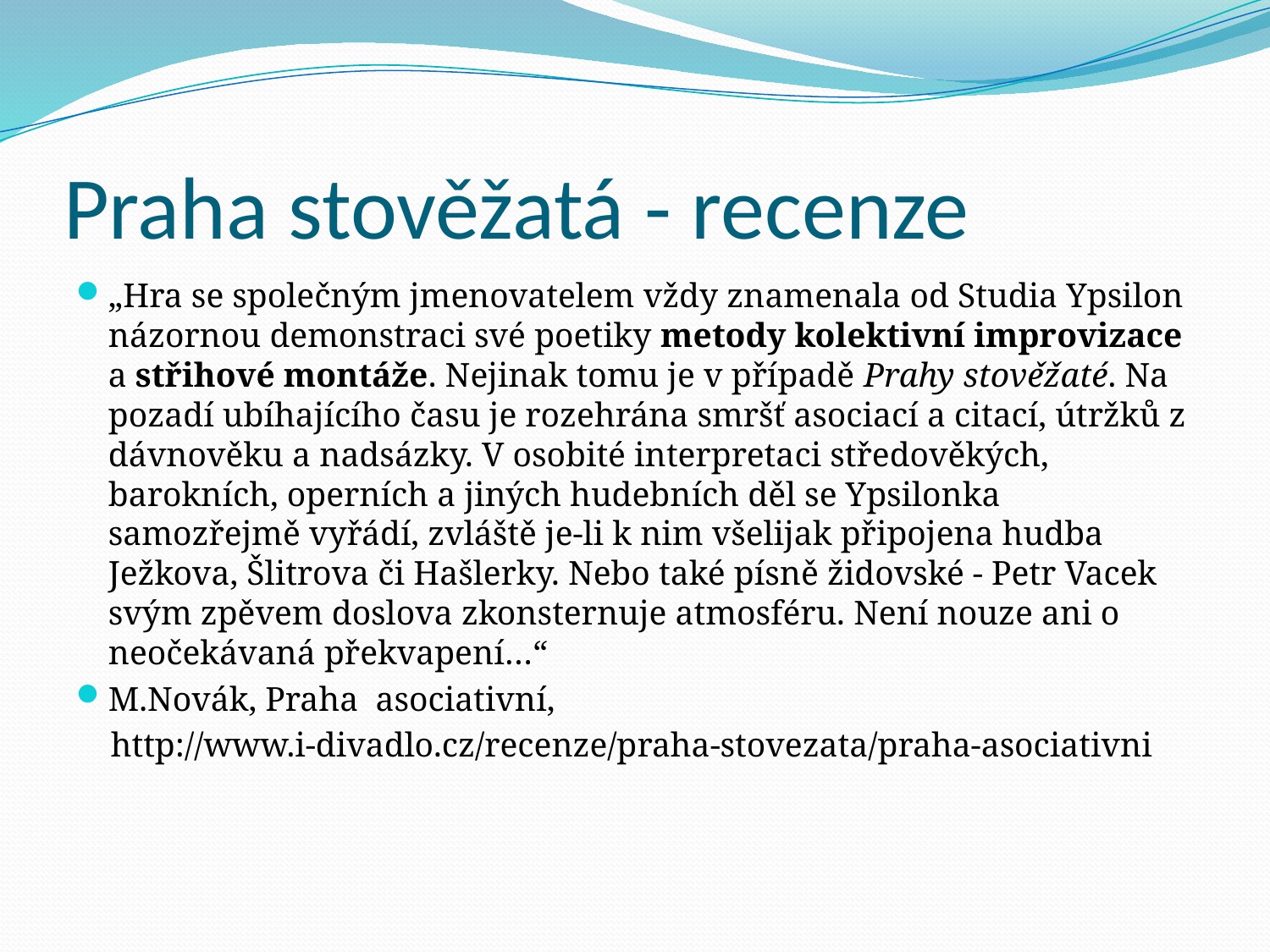

# Praha stověžatá - recenze
„Hra se společným jmenovatelem vždy znamenala od Studia Ypsilon názornou demonstraci své poetiky metody kolektivní improvizace a střihové montáže. Nejinak tomu je v případě Prahy stověžaté. Na pozadí ubíhajícího času je rozehrána smršť asociací a citací, útržků z dávnověku a nadsázky. V osobité interpretaci středověkých, barokních, operních a jiných hudebních děl se Ypsilonka samozřejmě vyřádí, zvláště je-li k nim všelijak připojena hudba Ježkova, Šlitrova či Hašlerky. Nebo také písně židovské - Petr Vacek svým zpěvem doslova zkonsternuje atmosféru. Není nouze ani o neočekávaná překvapení…“
M.Novák, Praha  asociativní,
    http://www.i-divadlo.cz/recenze/praha-stovezata/praha-asociativni